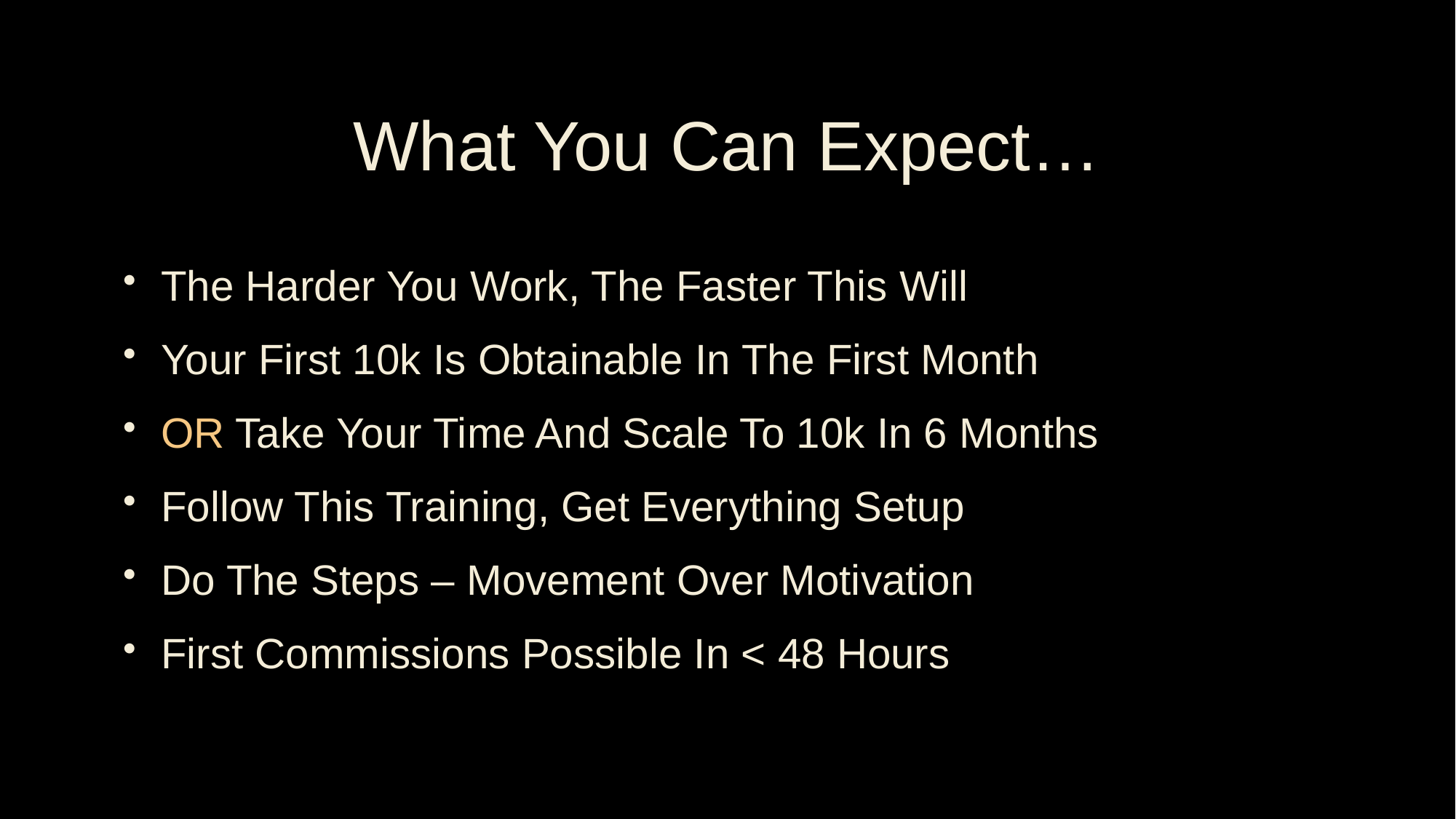

# What You Can Expect…
The Harder You Work, The Faster This Will
Your First 10k Is Obtainable In The First Month
OR Take Your Time And Scale To 10k In 6 Months
Follow This Training, Get Everything Setup
Do The Steps – Movement Over Motivation
First Commissions Possible In < 48 Hours